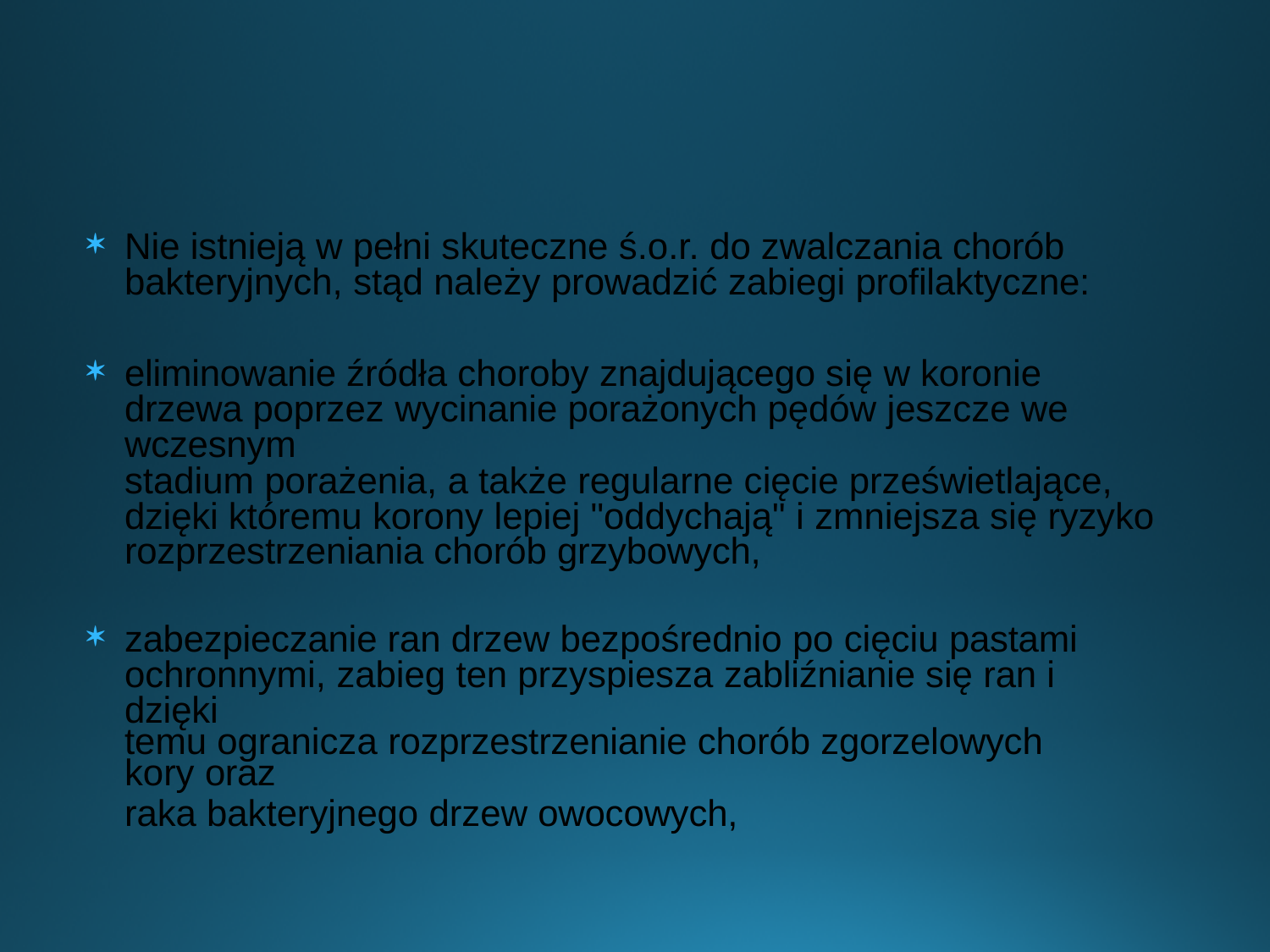

Nie istnieją w pełni skuteczne ś.o.r. do zwalczania chorób bakteryjnych, stąd należy prowadzić zabiegi profilaktyczne:

eliminowanie źródła choroby znajdującego się w koronie drzewa poprzez wycinanie porażonych pędów jeszcze we wczesnym
stadium porażenia, a także regularne cięcie prześwietlające, dzięki któremu korony lepiej "oddychają" i zmniejsza się ryzyko
rozprzestrzeniania chorób grzybowych,

zabezpieczanie ran drzew bezpośrednio po cięciu pastami ochronnymi, zabieg ten przyspiesza zabliźnianie się ran i dzięki
temu ogranicza rozprzestrzenianie chorób zgorzelowych kory oraz
raka bakteryjnego drzew owocowych,